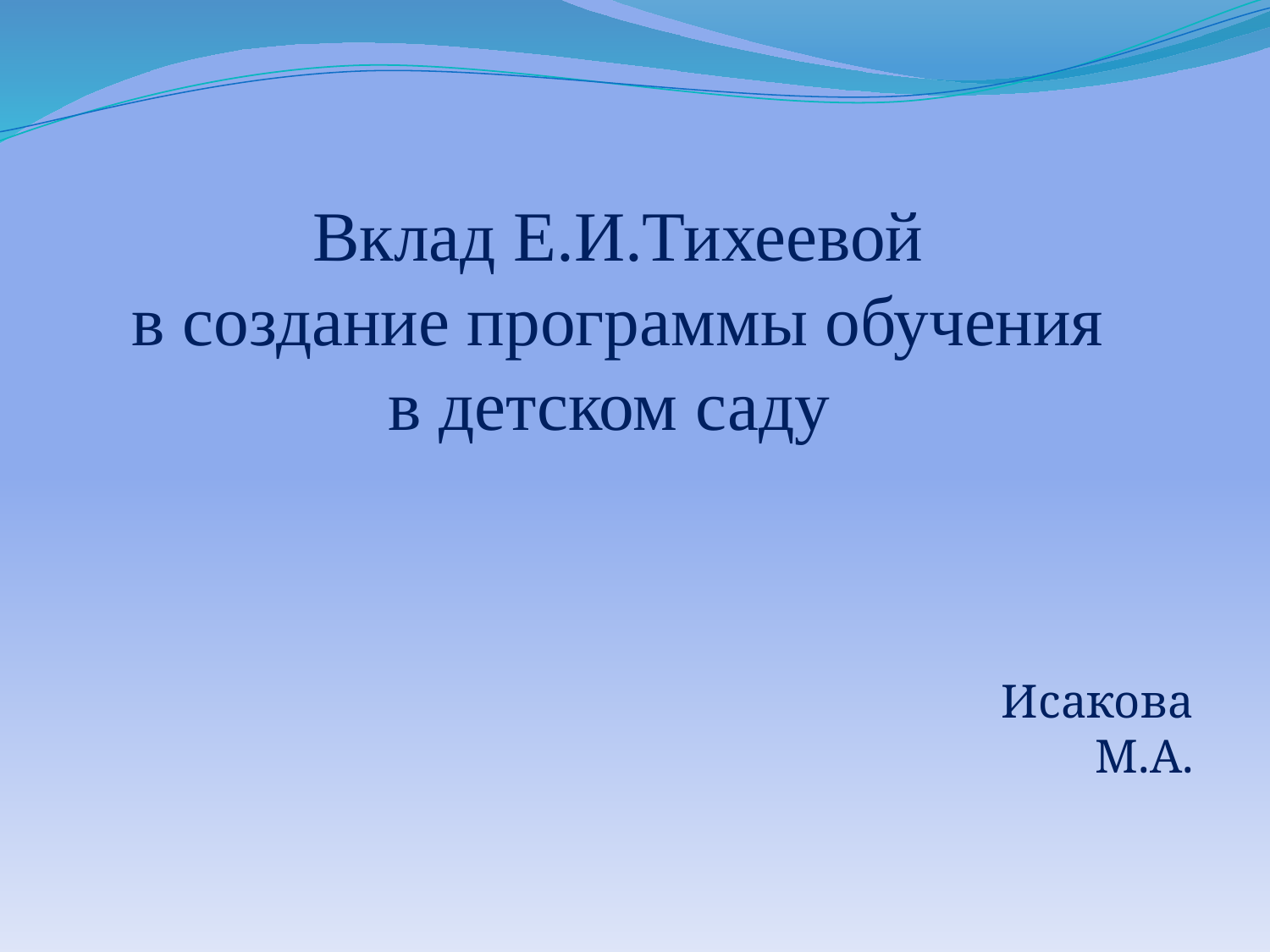

# Вклад Е.И.Тихеевой в создание программы обучения в детском саду
Исакова М.А.